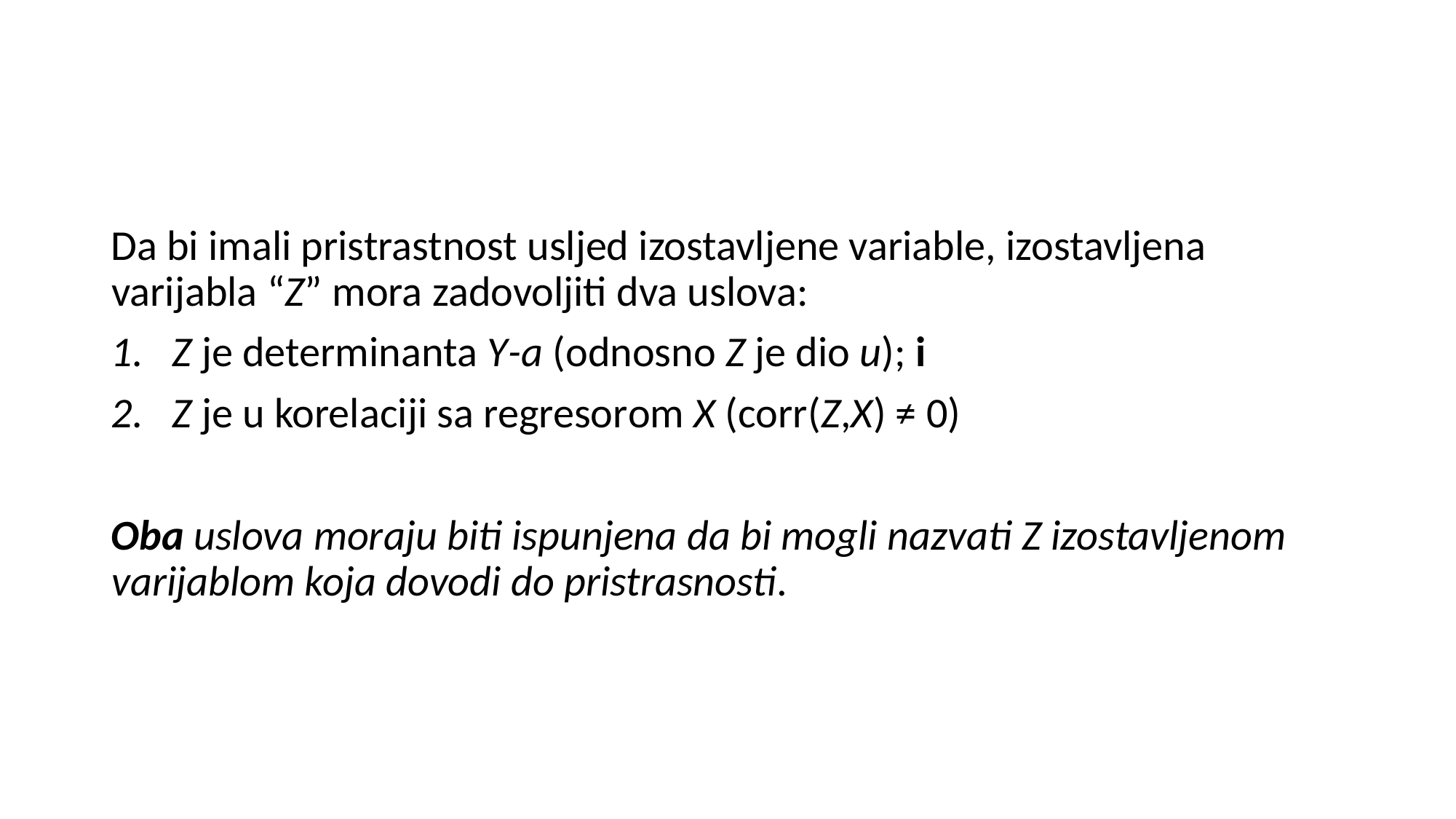

Da bi imali pristrastnost usljed izostavljene variable, izostavljena varijabla “Z” mora zadovoljiti dva uslova:
Z je determinanta Y-a (odnosno Z je dio u); i
Z je u korelaciji sa regresorom X (corr(Z,X) ≠ 0)

Oba uslova moraju biti ispunjena da bi mogli nazvati Z izostavljenom varijablom koja dovodi do pristrasnosti.